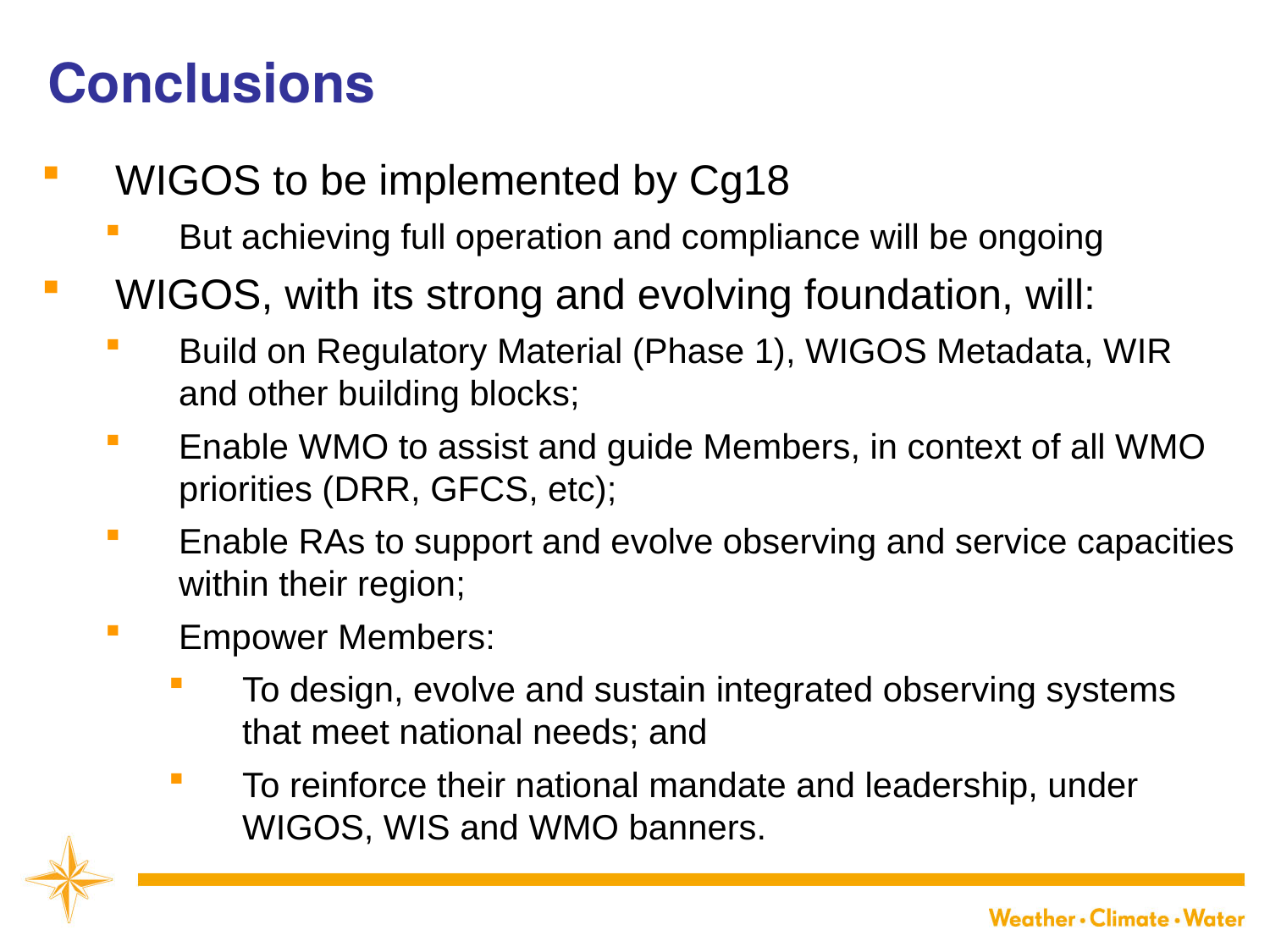

# Conclusions
WIGOS to be implemented by Cg18
But achieving full operation and compliance will be ongoing
WIGOS, with its strong and evolving foundation, will:
Build on Regulatory Material (Phase 1), WIGOS Metadata, WIR and other building blocks;
Enable WMO to assist and guide Members, in context of all WMO priorities (DRR, GFCS, etc);
Enable RAs to support and evolve observing and service capacities within their region;
Empower Members:
To design, evolve and sustain integrated observing systems that meet national needs; and
To reinforce their national mandate and leadership, under WIGOS, WIS and WMO banners.